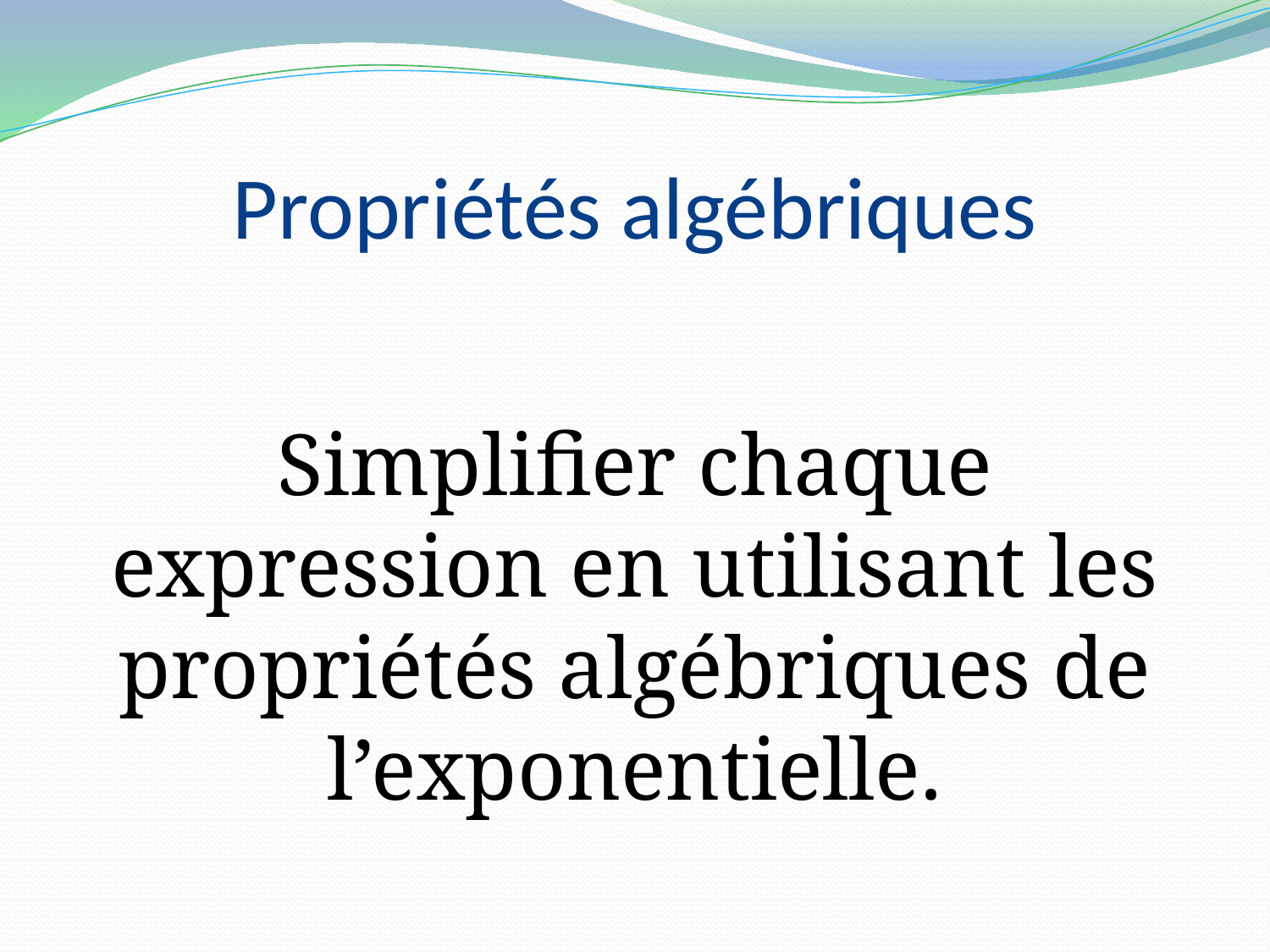

# Propriétés algébriques

Simplifier chaque expression en utilisant les propriétés algébriques de l’exponentielle.